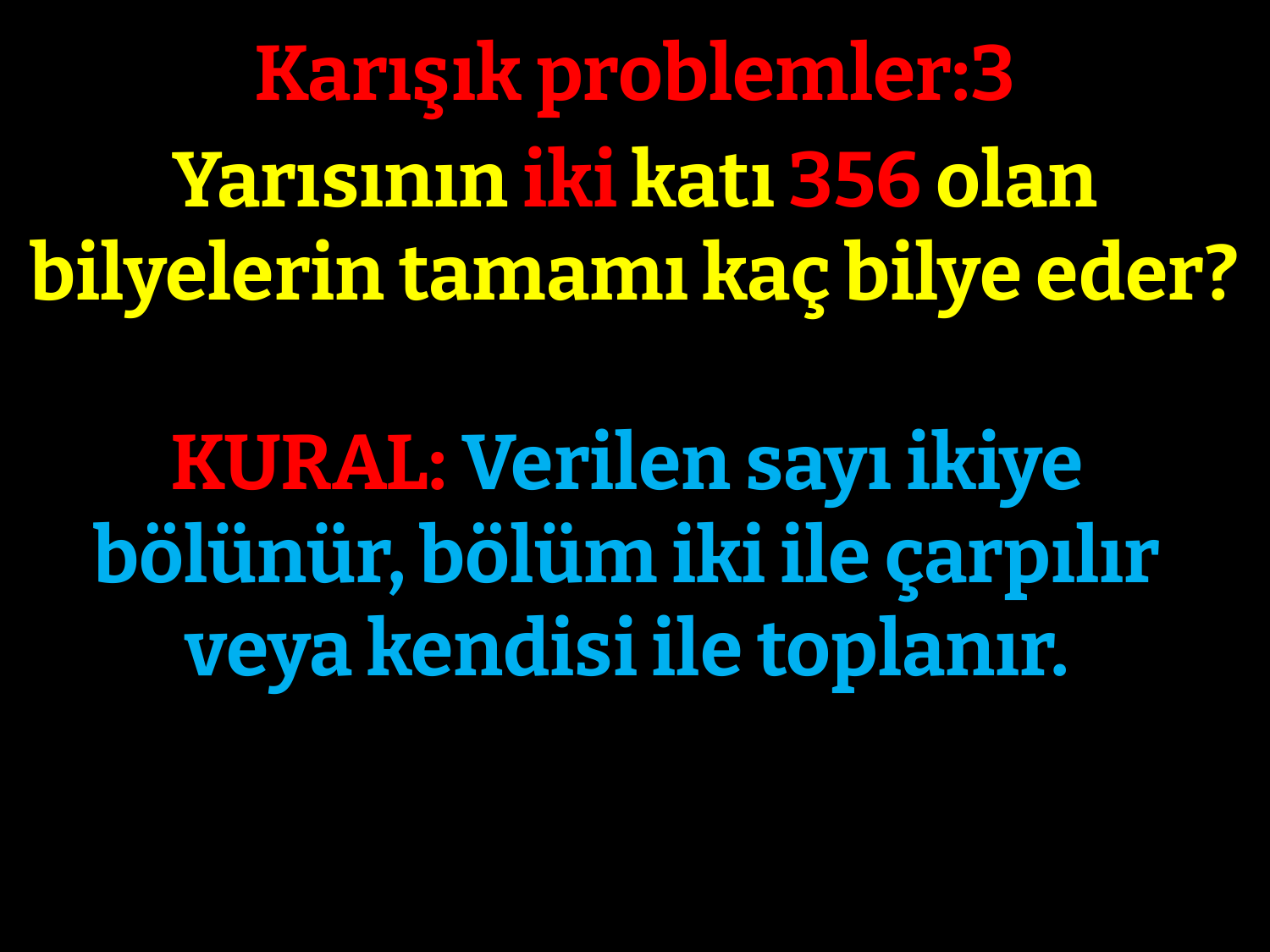

Karışık problemler:3
Yarısının iki katı 356 olan bilyelerin tamamı kaç bilye eder?
#
KURAL: Verilen sayı ikiye bölünür, bölüm iki ile çarpılır veya kendisi ile toplanır.